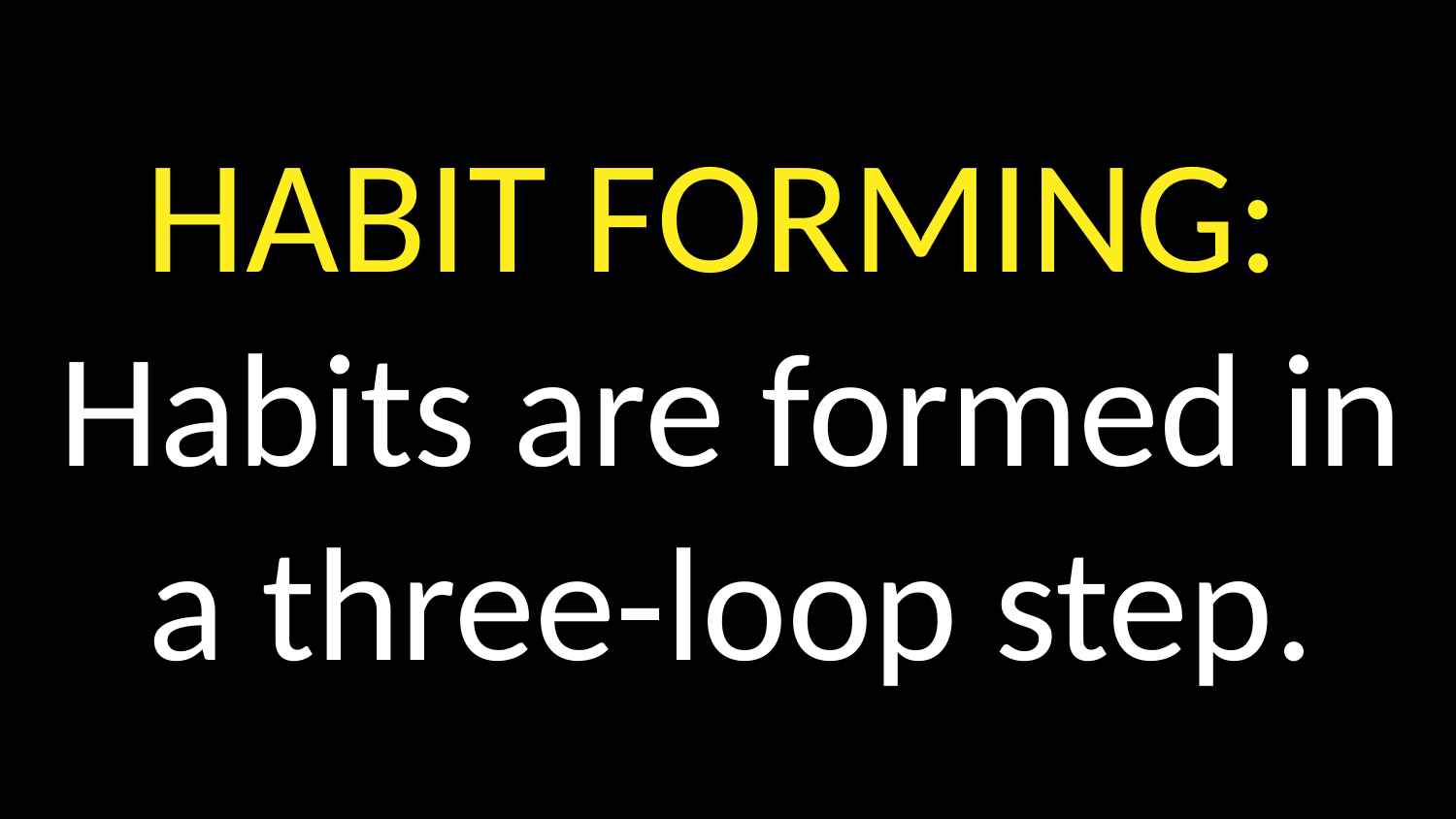

HABIT FORMING:  Habits are formed in a three-loop step.